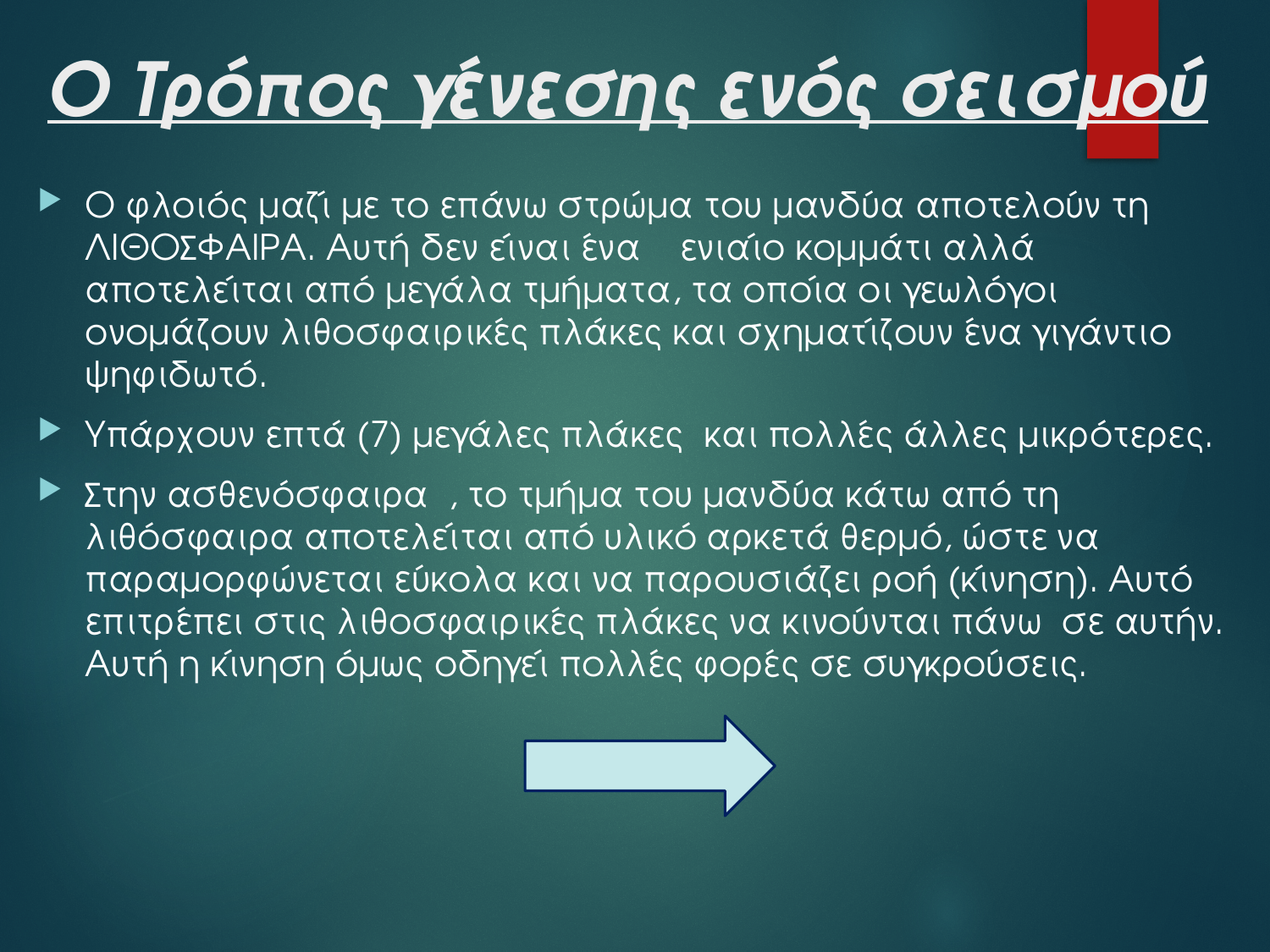

# Ο Τρόπος γένεσης ενός σεισμού
Ο φλοιός μαζί με το επάνω στρώμα του μανδύα αποτελούν τη ΛΙΘΟΣΦΑΙΡΑ. Αυτή δεν είναι ένα    ενιαίο κομμάτι αλλά αποτελείται από μεγάλα τμήματα, τα οποία οι γεωλόγοι ονομάζουν λιθοσφαιρικές πλάκες και σχηματίζουν ένα γιγάντιο ψηφιδωτό.
Υπάρχουν επτά (7) μεγάλες πλάκες  και πολλές άλλες μικρότερες.
Στην ασθενόσφαιρα  , το τμήμα του μανδύα κάτω από τη λιθόσφαιρα αποτελείται από υλικό αρκετά θερμό, ώστε να παραμορφώνεται εύκολα και να παρουσιάζει ροή (κίνηση). Αυτό επιτρέπει στις λιθοσφαιρικές πλάκες να κινούνται πάνω  σε αυτήν. Αυτή η κίνηση όμως οδηγεί πολλές φορές σε συγκρούσεις.